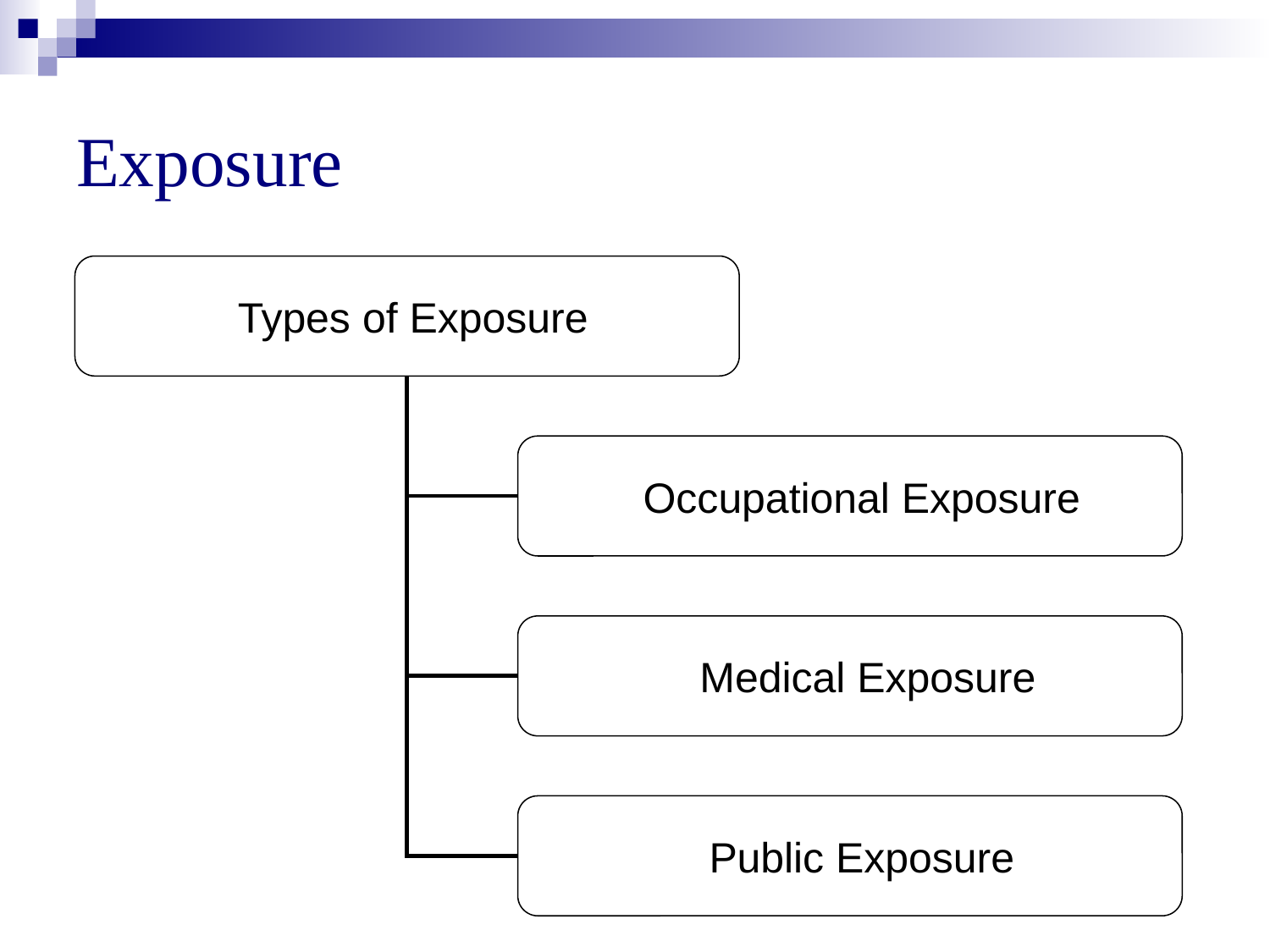

# Exposure

Types of Exposure
Occupational Exposure
Medical Exposure
Public Exposure